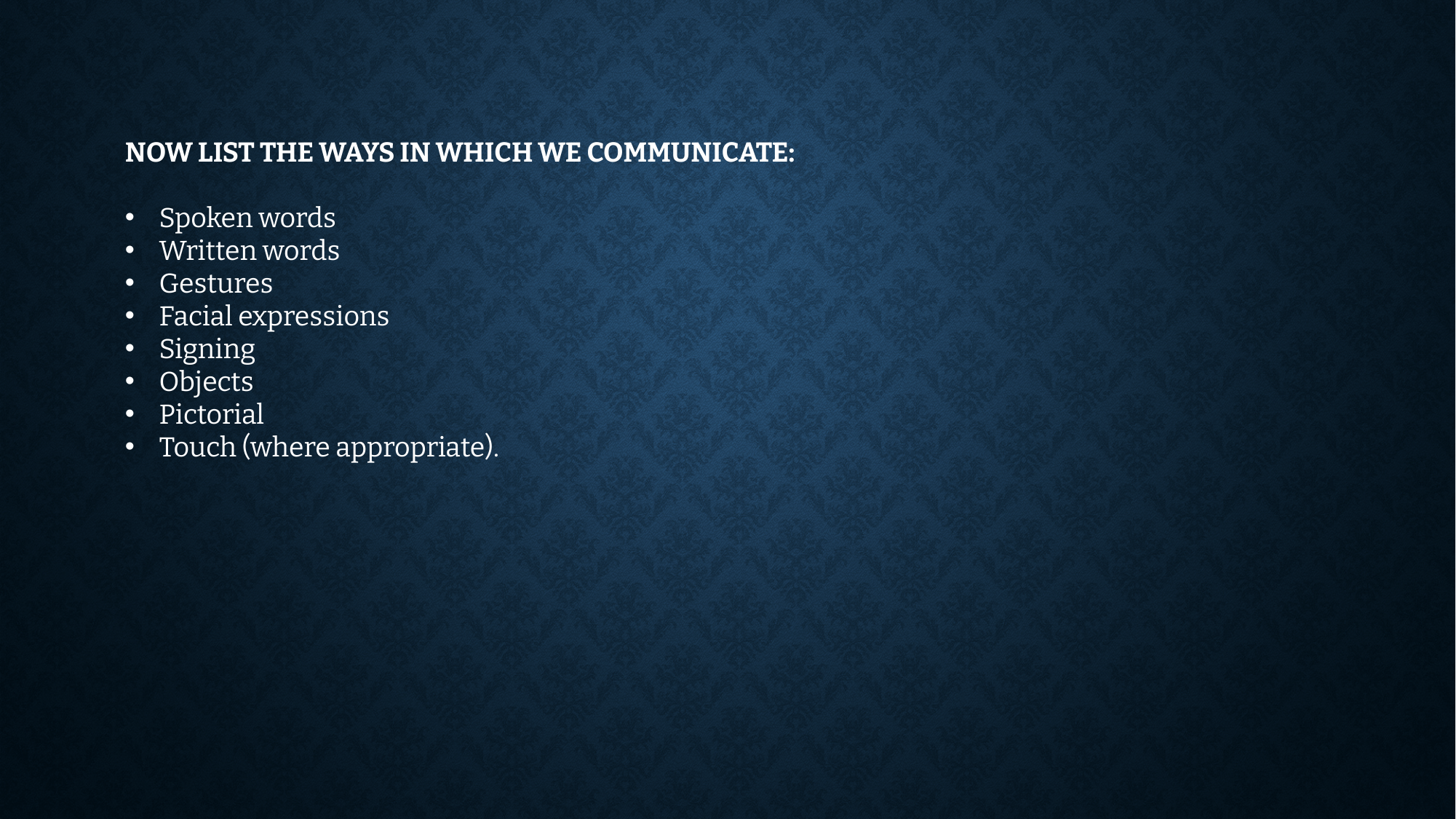

NOW LIST THE WAYS IN WHICH WE COMMUNICATE:

Spoken words
Written words
Gestures
Facial expressions
Signing
Objects
Pictorial
Touch (where appropriate).